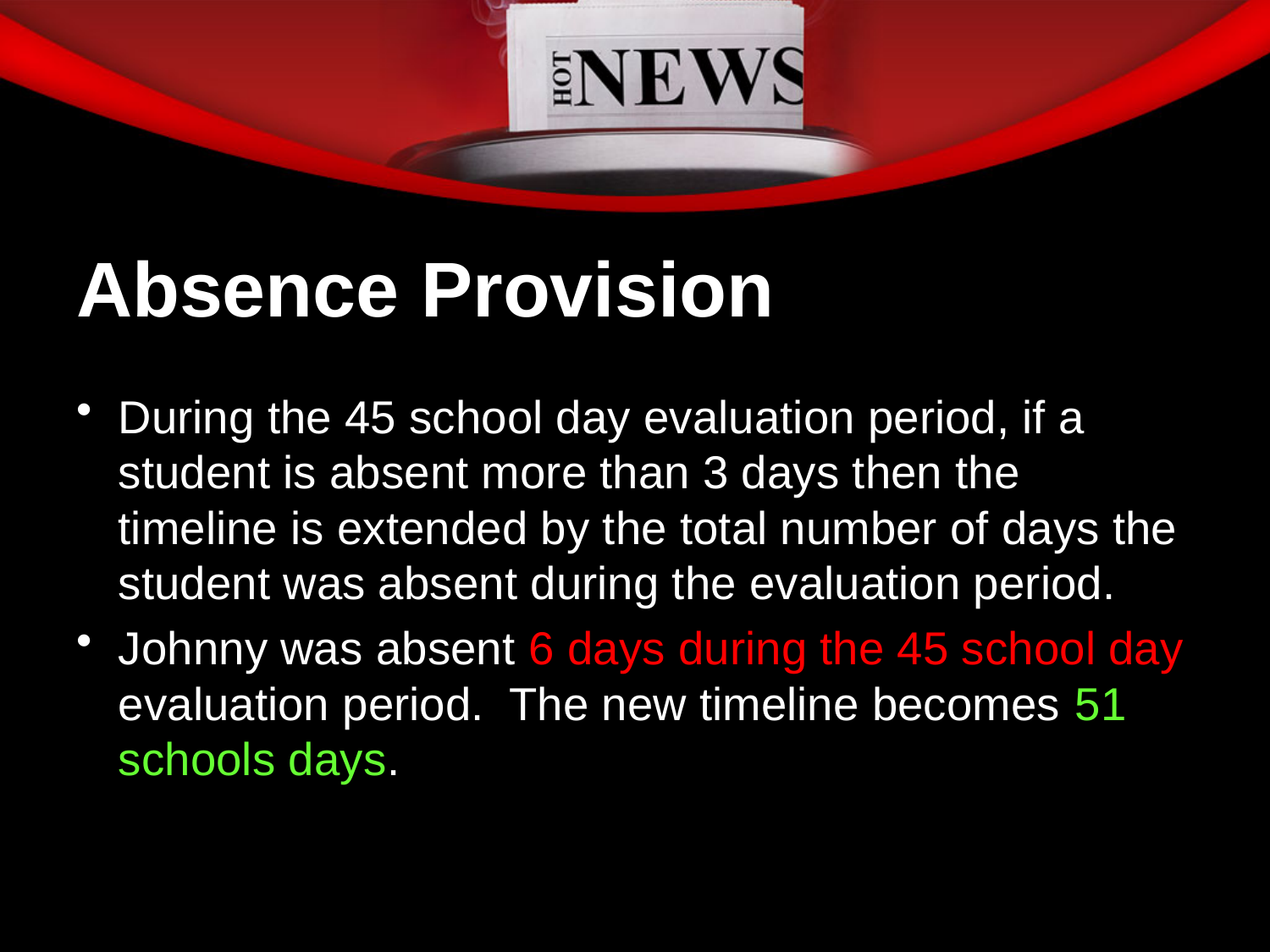

# Absence Provision
During the 45 school day evaluation period, if a student is absent more than 3 days then the timeline is extended by the total number of days the student was absent during the evaluation period.
Johnny was absent 6 days during the 45 school day evaluation period.  The new timeline becomes 51 schools days.